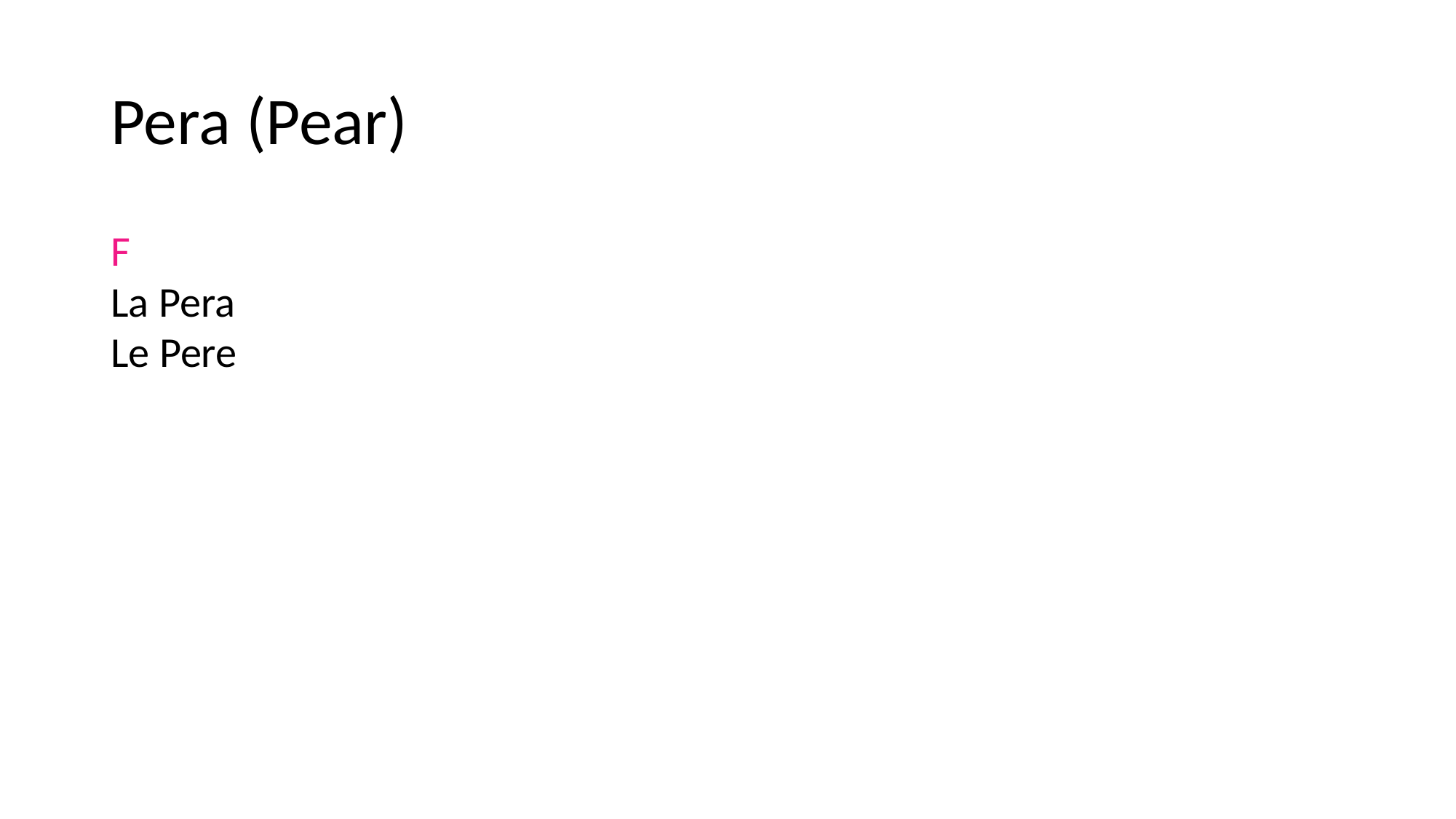

# Pera (Pear)
F
La Pera
Le Pere